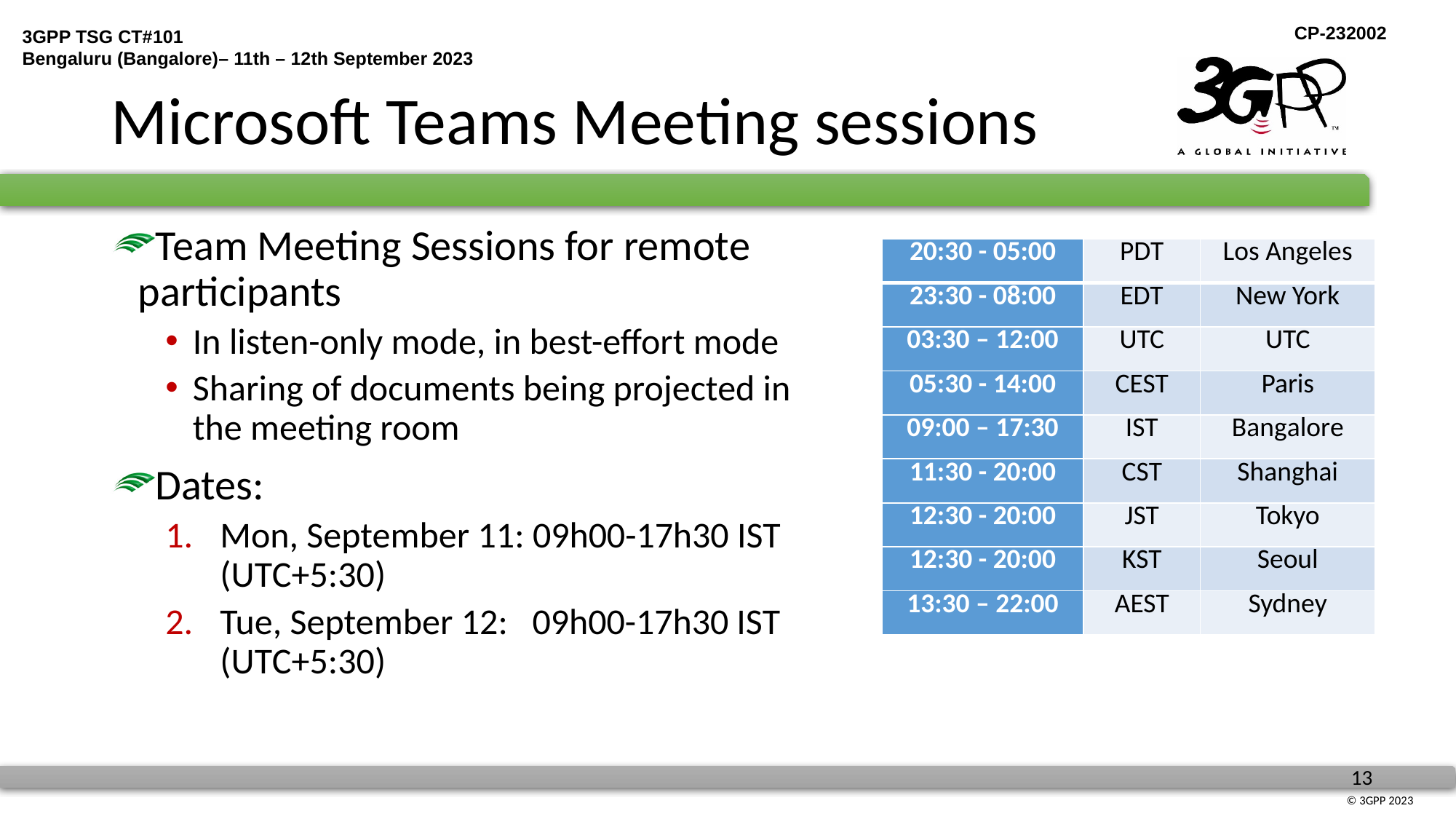

# Microsoft Teams Meeting sessions
Team Meeting Sessions for remote participants
In listen-only mode, in best-effort mode
Sharing of documents being projected in the meeting room
Dates:
Mon, September 11: 09h00-17h30 IST (UTC+5:30)
Tue, September 12:   09h00-17h30 IST (UTC+5:30)
| 20:30 - 05:00 | PDT | Los Angeles |
| --- | --- | --- |
| 23:30 - 08:00 | EDT | New York |
| 03:30 – 12:00 | UTC | UTC |
| 05:30 - 14:00 | CEST | Paris |
| 09:00 – 17:30 | IST | Bangalore |
| 11:30 - 20:00 | CST | Shanghai |
| 12:30 - 20:00 | JST | Tokyo |
| 12:30 - 20:00 | KST | Seoul |
| 13:30 – 22:00 | AEST | Sydney |